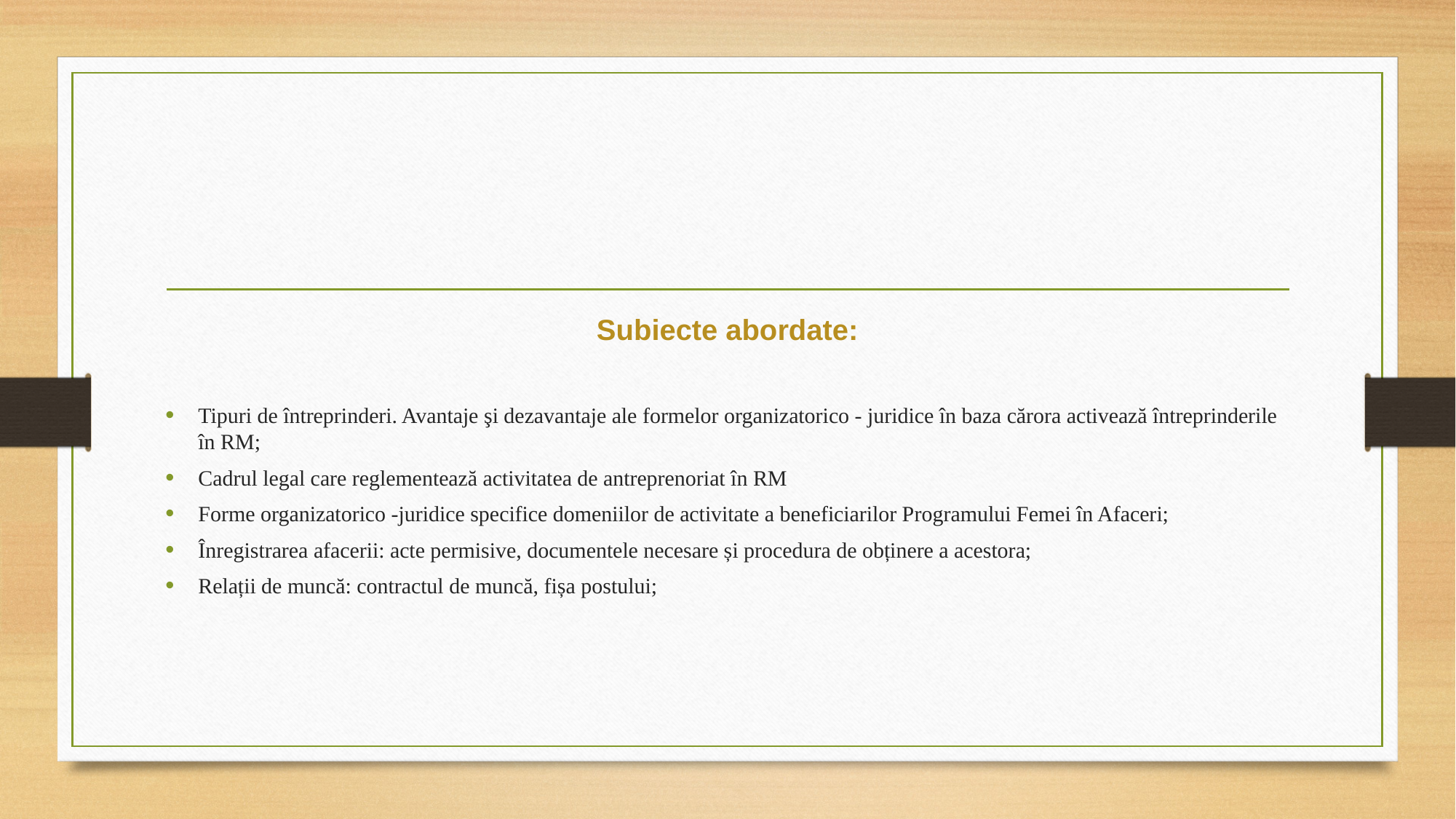

Subiecte abordate:

Tipuri de întreprinderi. Avantaje şi dezavantaje ale formelor organizatorico - juridice în baza cărora activează întreprinderile în RM;
Cadrul legal care reglementează activitatea de antreprenoriat în RM
Forme organizatorico -juridice specifice domeniilor de activitate a beneficiarilor Programului Femei în Afaceri;
Înregistrarea afacerii: acte permisive, documentele necesare și procedura de obținere a acestora;
Relații de muncă: contractul de muncă, fișa postului;